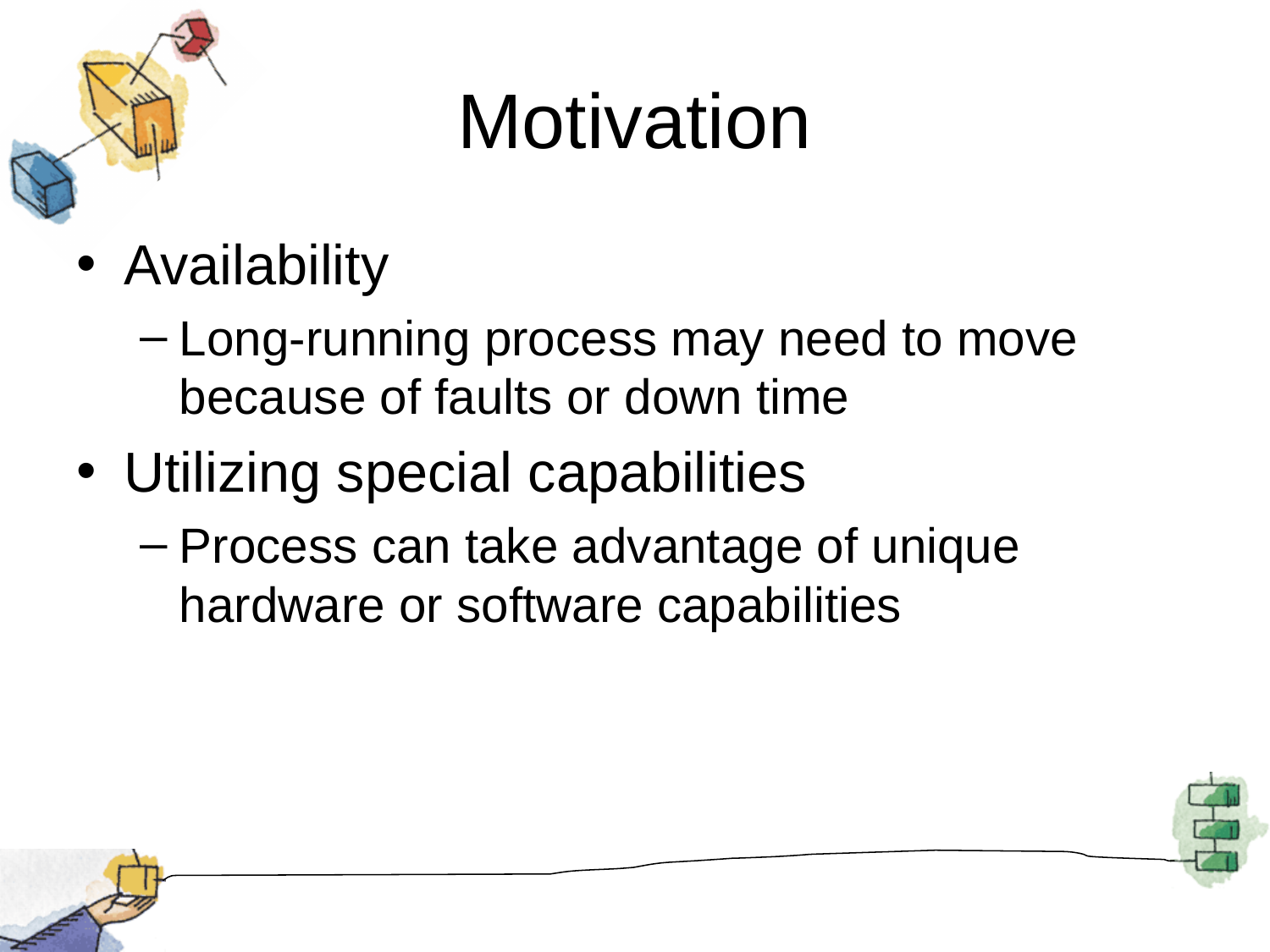

# Motivation
Availability
Long-running process may need to move because of faults or down time
Utilizing special capabilities
Process can take advantage of unique hardware or software capabilities